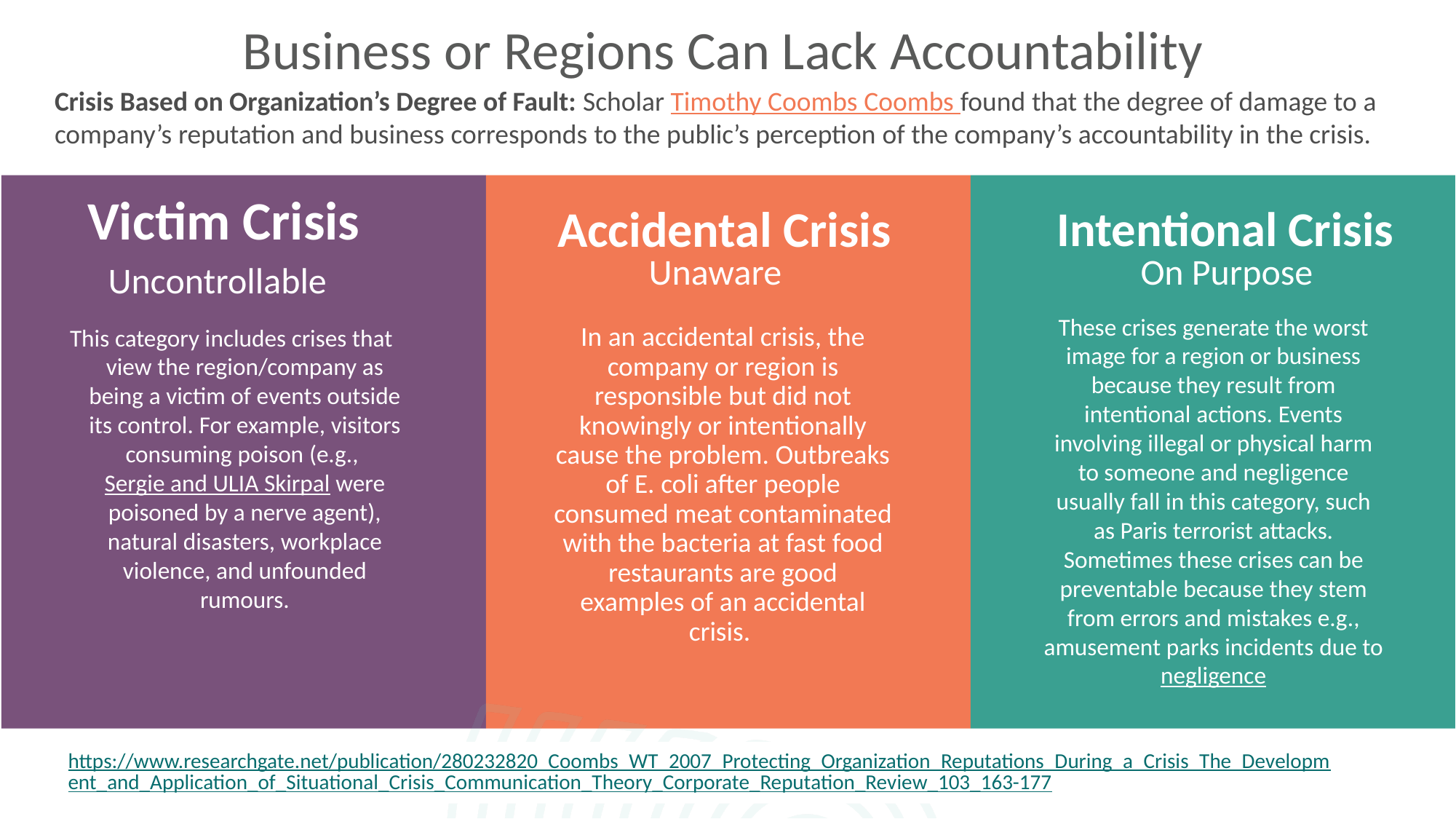

Business or Regions Can Lack Accountability

Crisis Based on Organization’s Degree of Fault: Scholar Timothy Coombs Coombs found that the degree of damage to a company’s reputation and business corresponds to the public’s perception of the company’s accountability in the crisis.

Victim Crisis
Accidental Crisis
Intentional Crisis
Unaware
On Purpose
Uncontrollable
These crises generate the worst image for a region or business because they result from intentional actions. Events involving illegal or physical harm to someone and negligence usually fall in this category, such as Paris terrorist attacks. Sometimes these crises can be preventable because they stem from errors and mistakes e.g., amusement parks incidents due to negligence
This category includes crises that view the region/company as being a victim of events outside its control. For example, visitors consuming poison (e.g., Sergie and ULIA Skirpal were poisoned by a nerve agent), natural disasters, workplace violence, and unfounded rumours.
In an accidental crisis, the company or region is responsible but did not knowingly or intentionally cause the problem. Outbreaks of E. coli after people consumed meat contaminated with the bacteria at fast food restaurants are good examples of an accidental crisis.
https://www.researchgate.net/publication/280232820_Coombs_WT_2007_Protecting_Organization_Reputations_During_a_Crisis_The_Development_and_Application_of_Situational_Crisis_Communication_Theory_Corporate_Reputation_Review_103_163-177